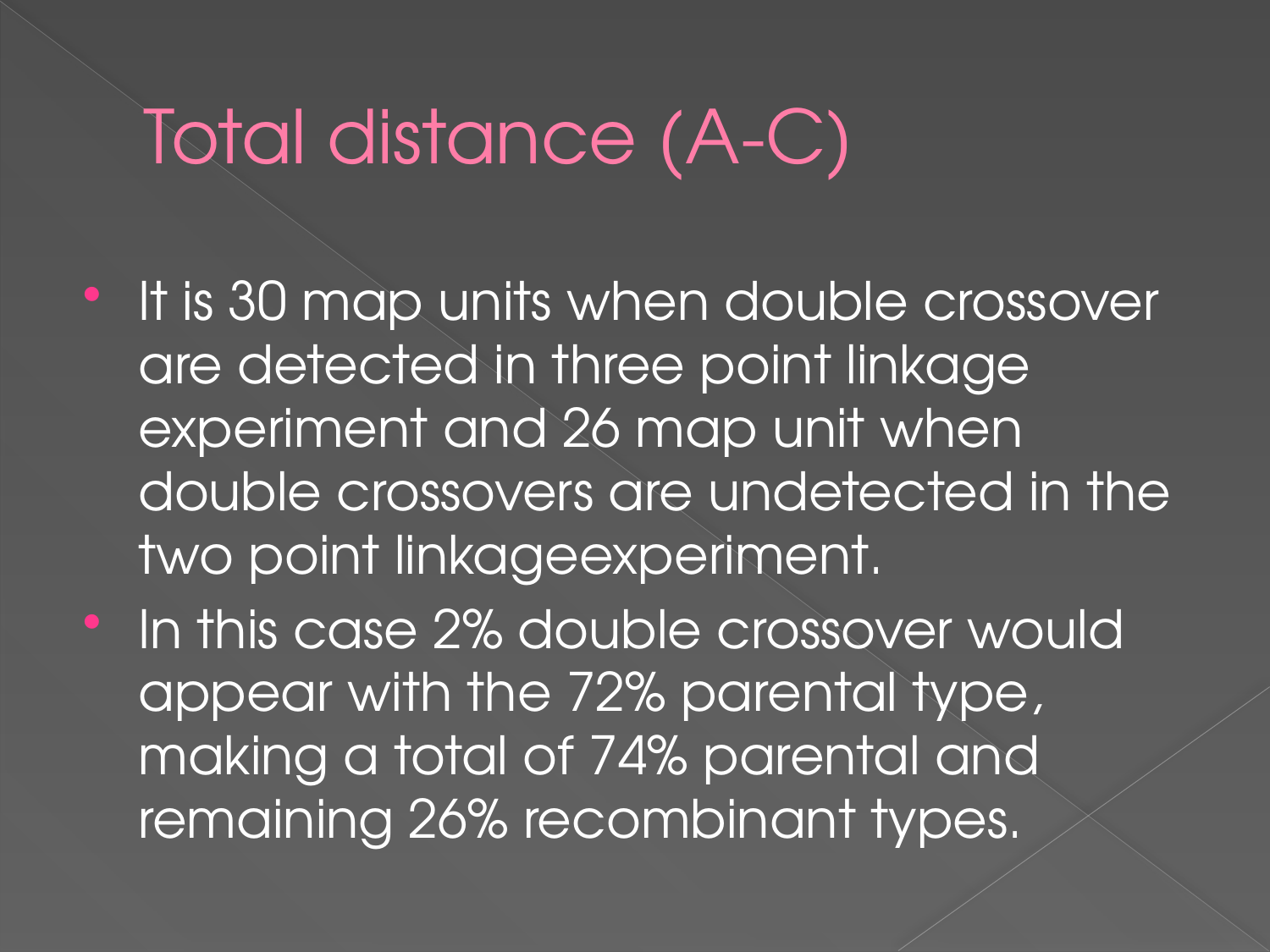

# Total distance (A-C)
It is 30 map units when double crossover are detected in three point linkage experiment and 26 map unit when double crossovers are undetected in the two point linkageexperiment.
In this case 2% double crossover would appear with the 72% parental type, making a total of 74% parental and remaining 26% recombinant types.